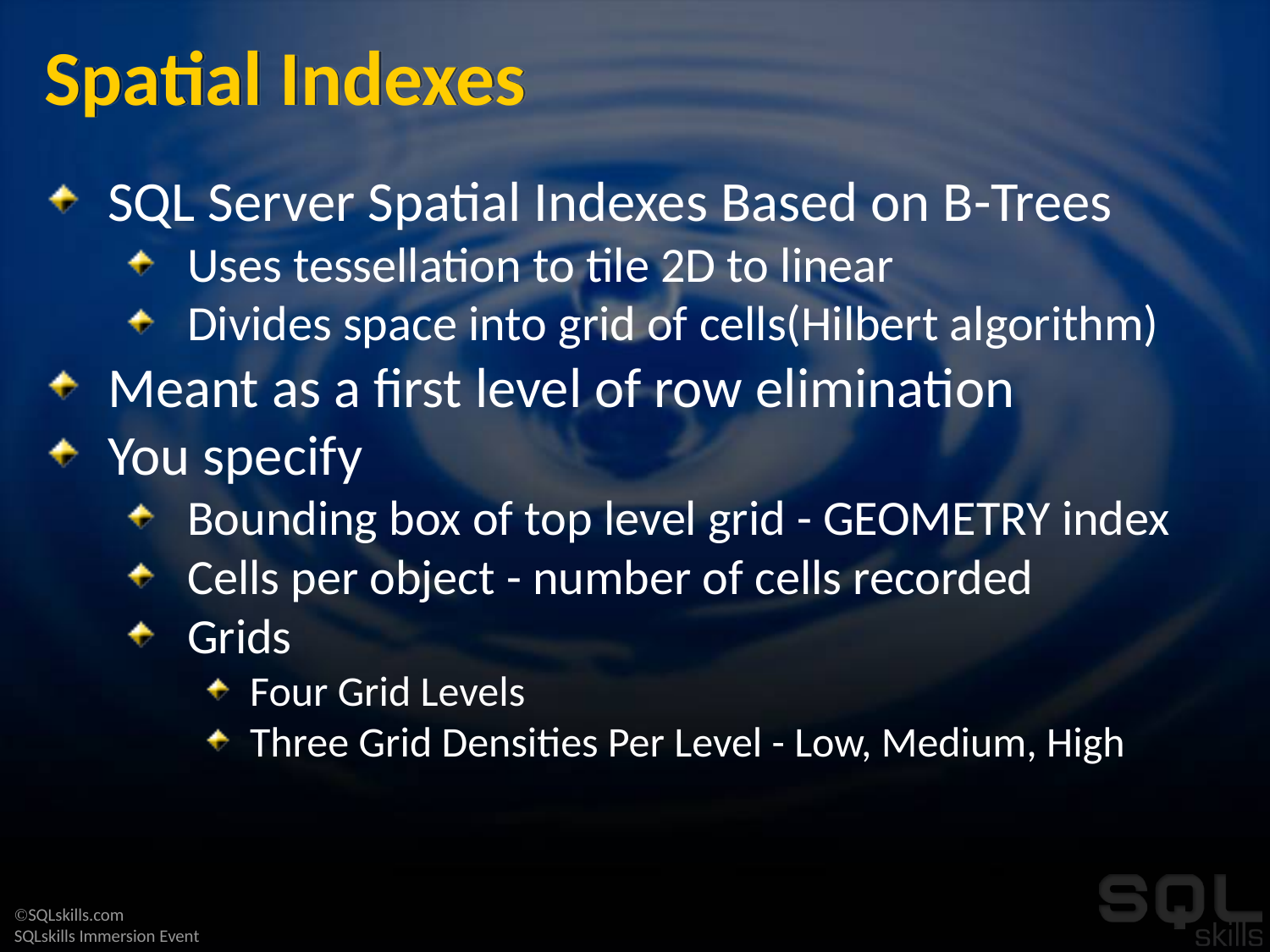

# Spatial Indexes
SQL Server Spatial Indexes Based on B-Trees
Uses tessellation to tile 2D to linear
Divides space into grid of cells(Hilbert algorithm)
Meant as a first level of row elimination
You specify
Bounding box of top level grid - GEOMETRY index
Cells per object - number of cells recorded
Grids
Four Grid Levels
Three Grid Densities Per Level - Low, Medium, High